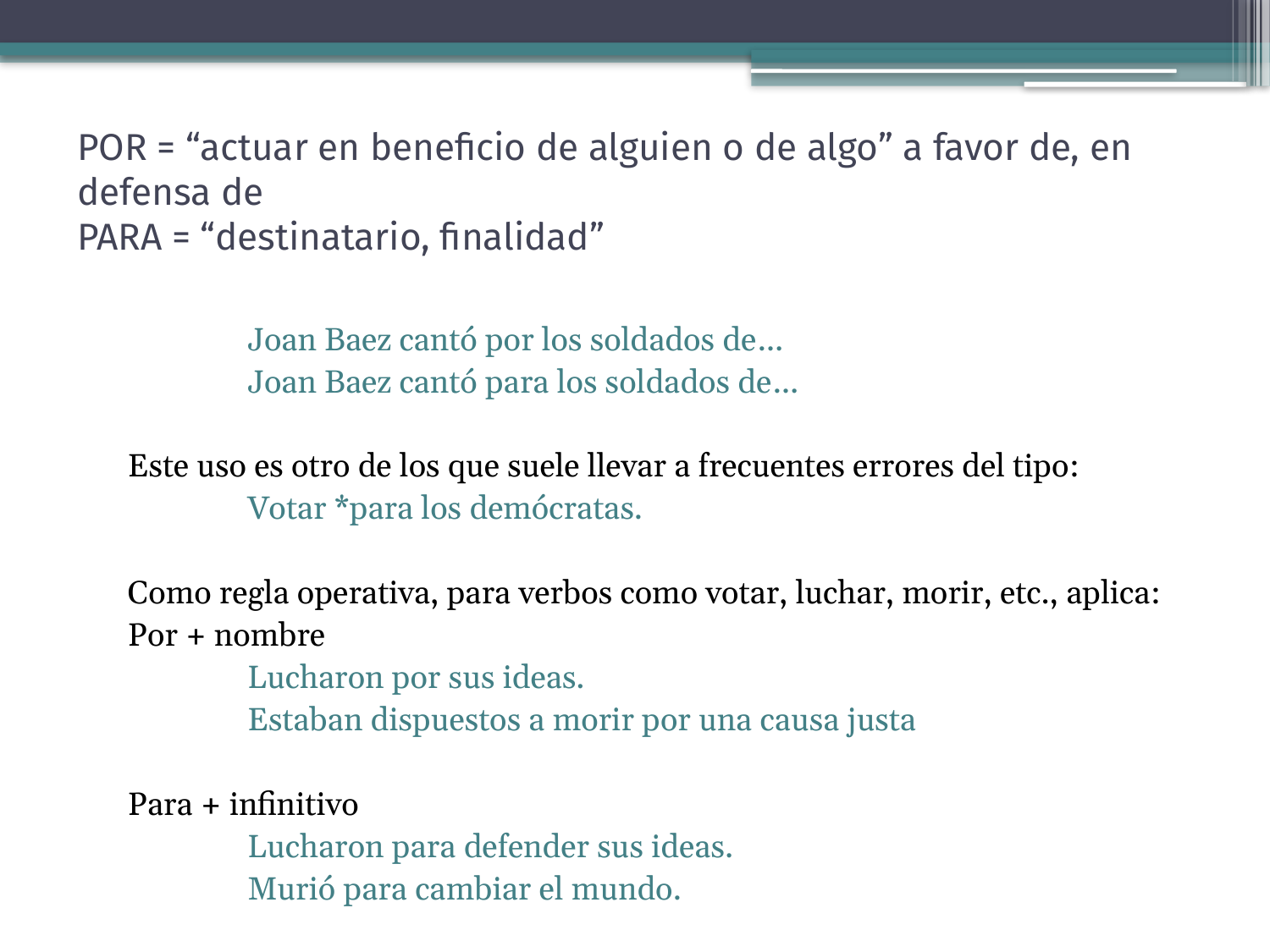

# POR = “actuar en beneficio de alguien o de algo” a favor de, en defensa de PARA = “destinatario, finalidad”
		Joan Baez cantó por los soldados de…
		Joan Baez cantó para los soldados de…

Este uso es otro de los que suele llevar a frecuentes errores del tipo:
		Votar *para los demócratas.

Como regla operativa, para verbos como votar, luchar, morir, etc., aplica:
Por + nombre
		Lucharon por sus ideas.
		Estaban dispuestos a morir por una causa justa

Para + infinitivo
		Lucharon para defender sus ideas.
		Murió para cambiar el mundo.